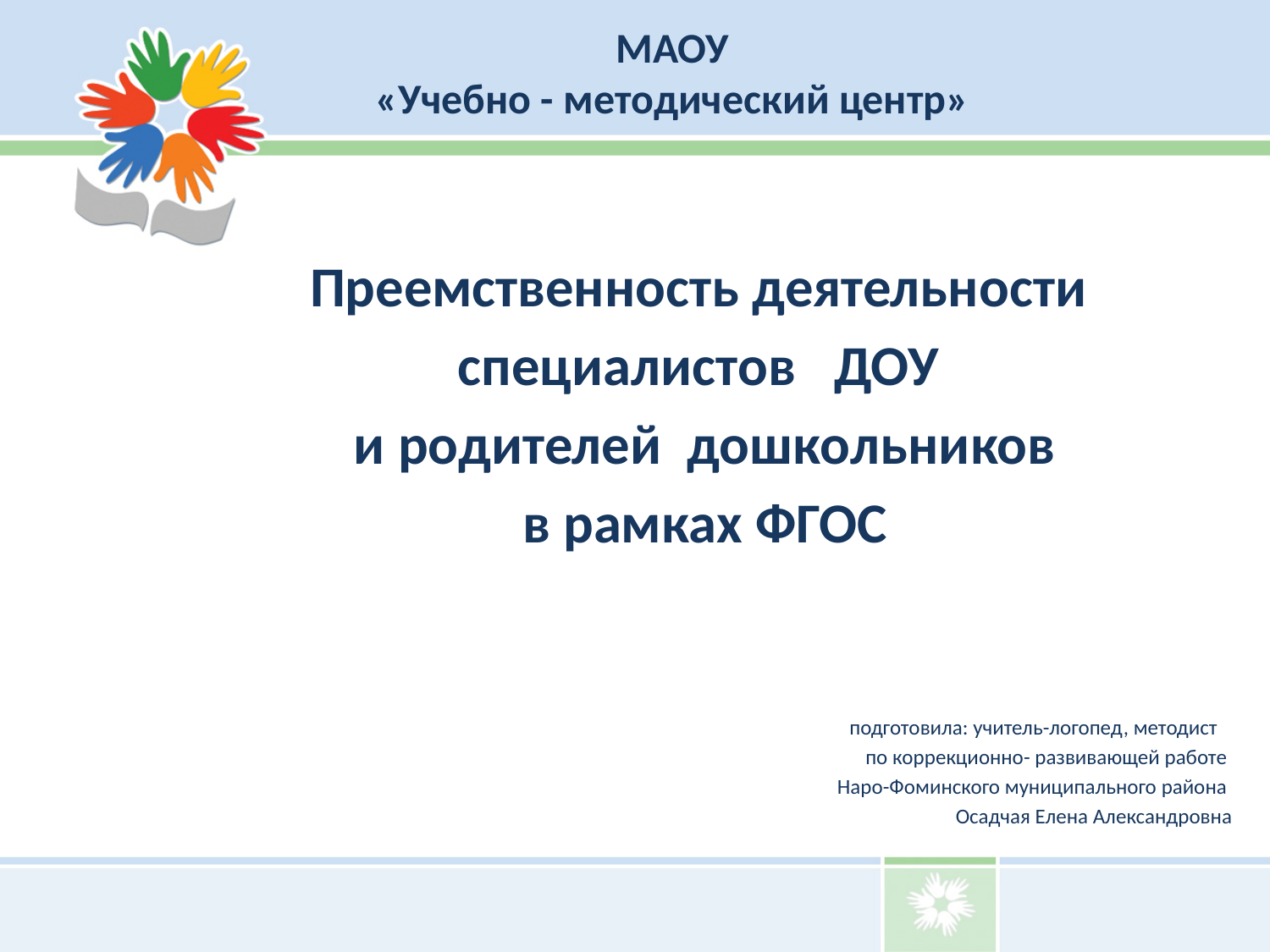

# МАОУ «Учебно - методический центр»

Преемственность деятельности
специалистов   ДОУ
и родителей  дошкольников
в рамках ФГОС

                                                                                                                                          подготовила: учитель-логопед, методист
по коррекционно- развивающей работе
Наро-Фоминского муниципального района
Осадчая Елена Александровна